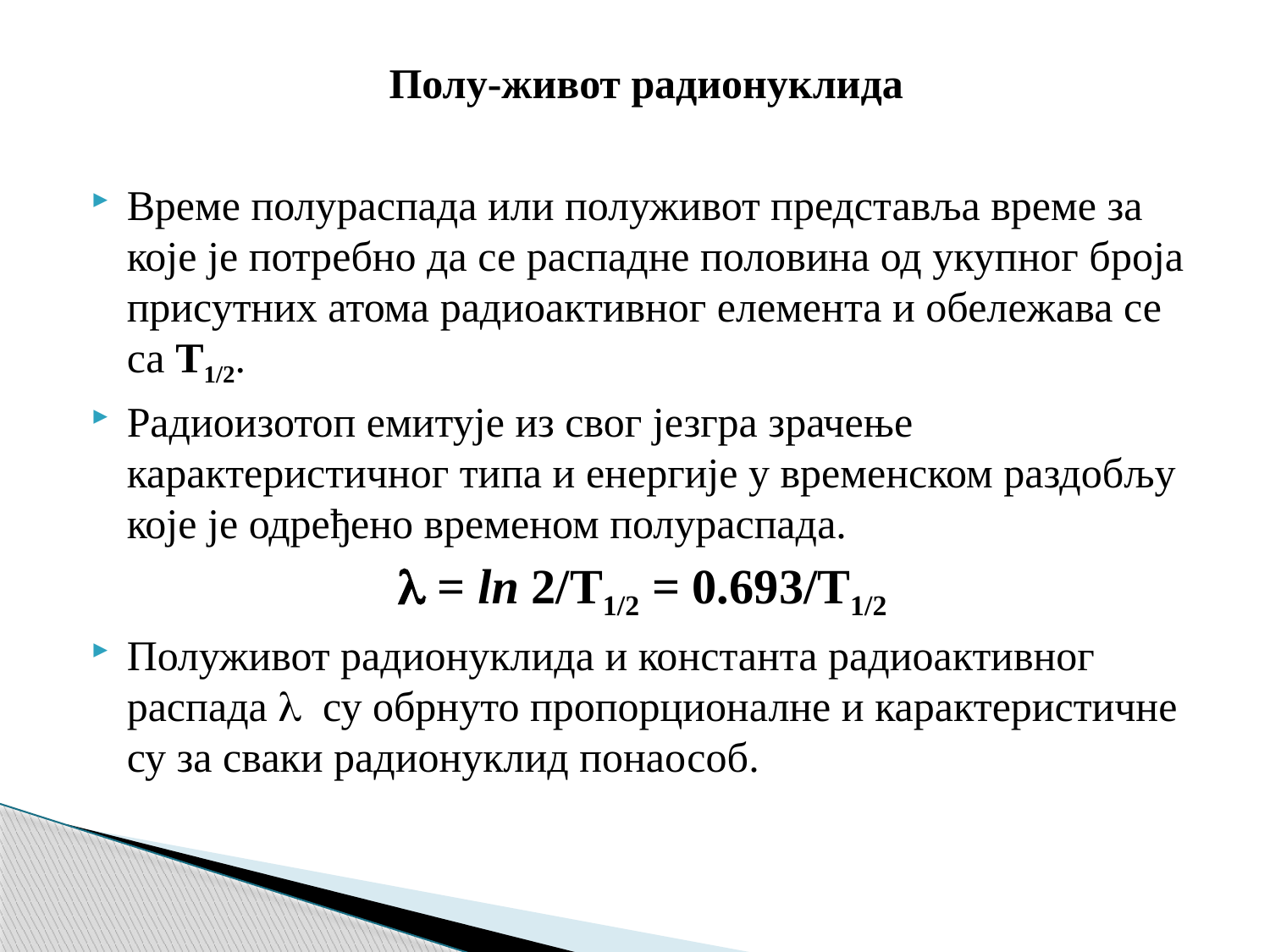

Полу-живот радионуклида

Време полураспада или полуживот представља време за које је потребно да се распадне половина од укупног броја присутних атома радиоактивног елемента и обележава се са Т1/2.
Радиоизотоп емитује из свог језгра зрачење карактеристичног типа и енергије у временском раздобљу које је одређено временом полураспада.
λ = ln 2/T1/2 = 0.693/T1/2
Полуживот радионуклида и константа радиоактивног распада λ  су обрнуто пропорционалне и карактеристичне су за сваки радионуклид понаособ.